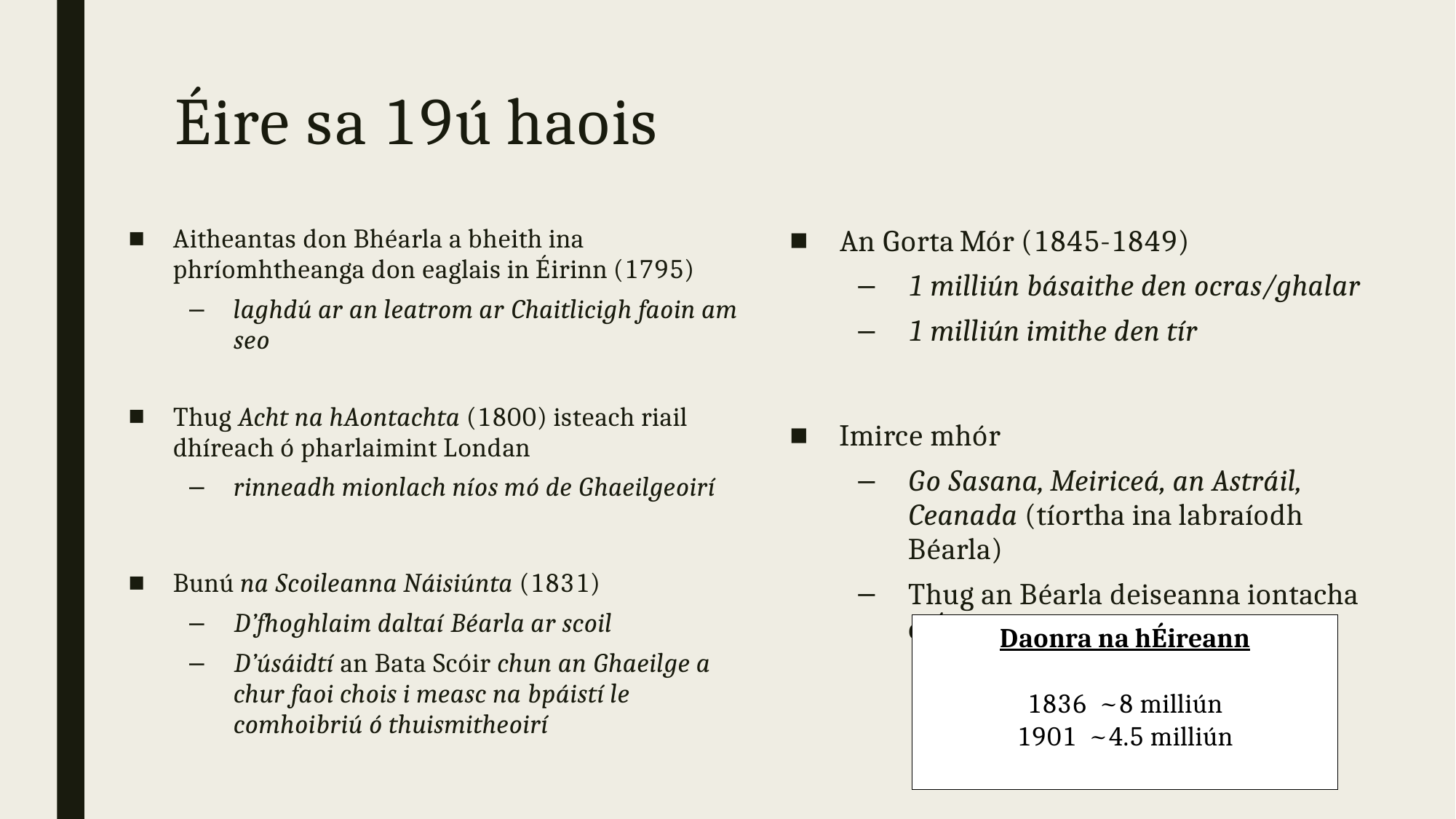

# Éire sa 19ú haois
Aitheantas don Bhéarla a bheith ina phríomhtheanga don eaglais in Éirinn (1795)
laghdú ar an leatrom ar Chaitlicigh faoin am seo
Thug Acht na hAontachta (1800) isteach riail dhíreach ó pharlaimint Londan
rinneadh mionlach níos mó de Ghaeilgeoirí

Bunú na Scoileanna Náisiúnta (1831)
D’fhoghlaim daltaí Béarla ar scoil
D’úsáidtí an Bata Scóir chun an Ghaeilge a chur faoi chois i measc na bpáistí le comhoibriú ó thuismitheoirí

An Gorta Mór (1845-1849)
1 milliún básaithe den ocras/ghalar
1 milliún imithe den tír

Imirce mhór
Go Sasana, Meiriceá, an Astráil, Ceanada (tíortha ina labraíodh Béarla)
Thug an Béarla deiseanna iontacha d’Éireannaigh thar lear

Daonra na hÉireann
  ~8 milliún
1901  ~4.5 milliún